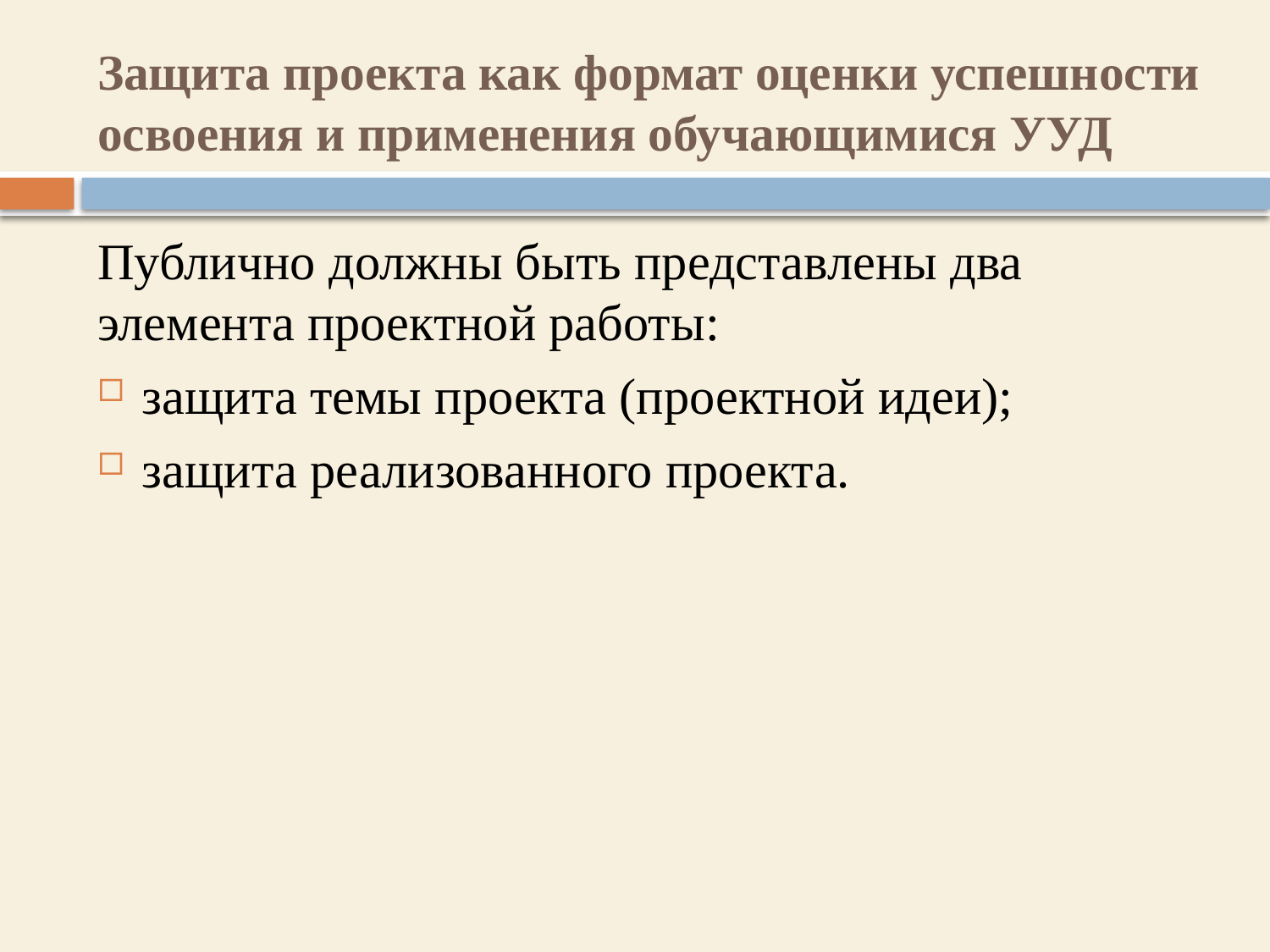

# Защита проекта как формат оценки успешности освоения и применения обучающимися УУД
Публично должны быть представлены два элемента проектной работы:
защита темы проекта (проектной идеи);
защита реализованного проекта.